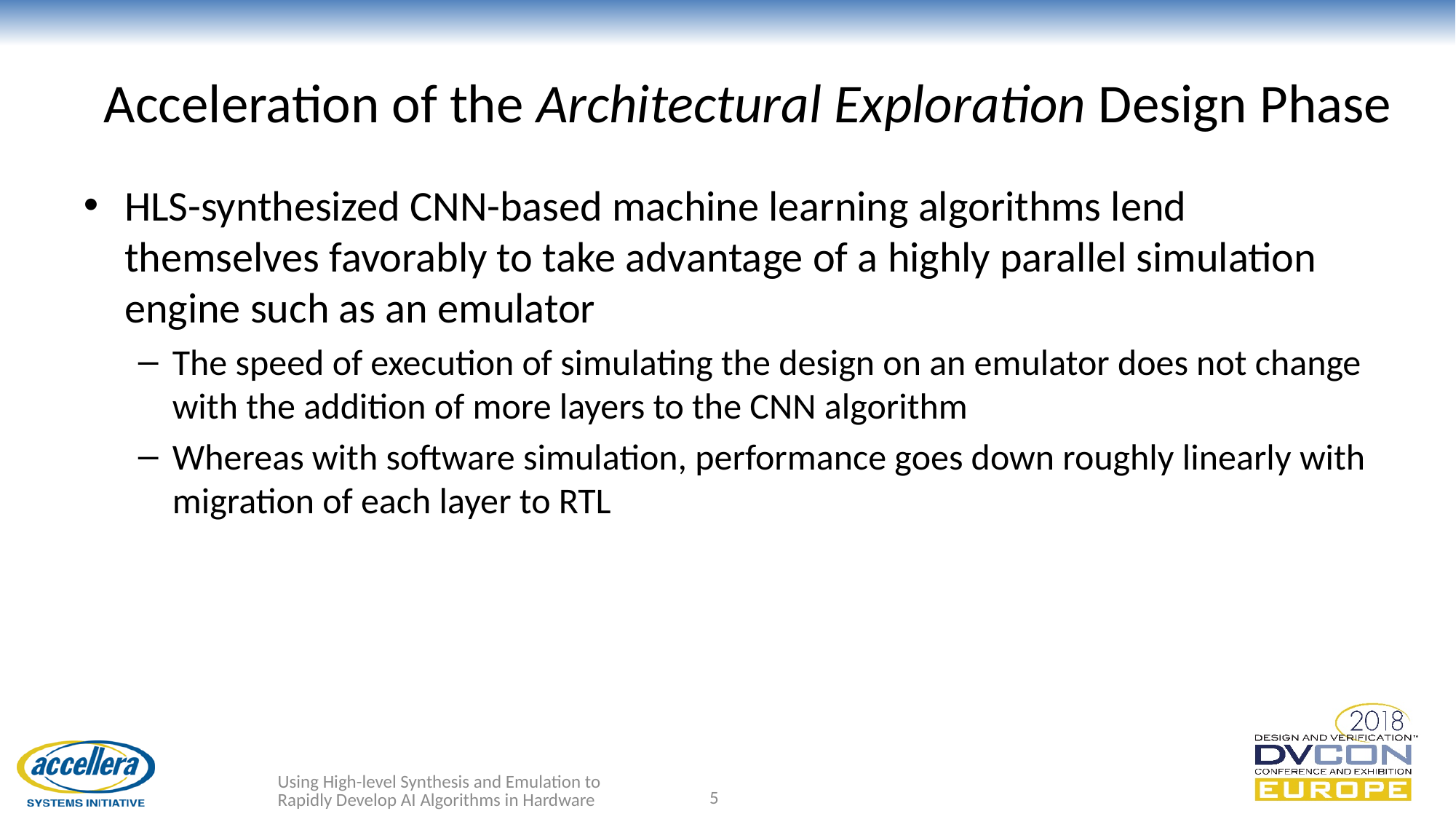

# Acceleration of the Architectural Exploration Design Phase
HLS-synthesized CNN-based machine learning algorithms lend themselves favorably to take advantage of a highly parallel simulation engine such as an emulator
The speed of execution of simulating the design on an emulator does not change with the addition of more layers to the CNN algorithm
Whereas with software simulation, performance goes down roughly linearly with migration of each layer to RTL
Using High-level Synthesis and Emulation to Rapidly Develop AI Algorithms in Hardware
5